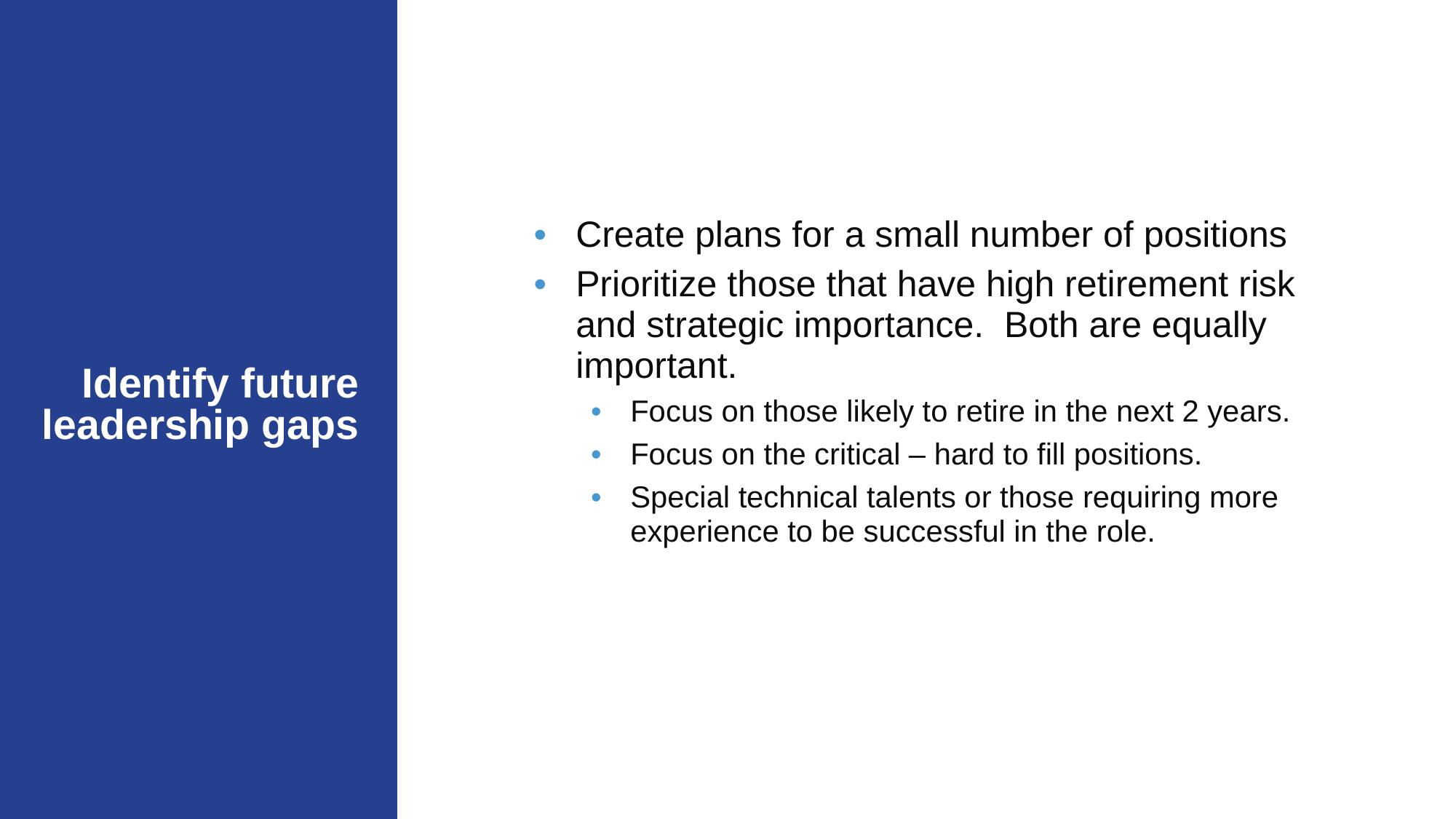

Create plans for a small number of positions
Prioritize those that have high retirement risk and strategic importance.  Both are equally important.
Focus on those likely to retire in the next 2 years.
Focus on the critical – hard to fill positions.
Special technical talents or those requiring more experience to be successful in the role.

# Identify future leadership gaps